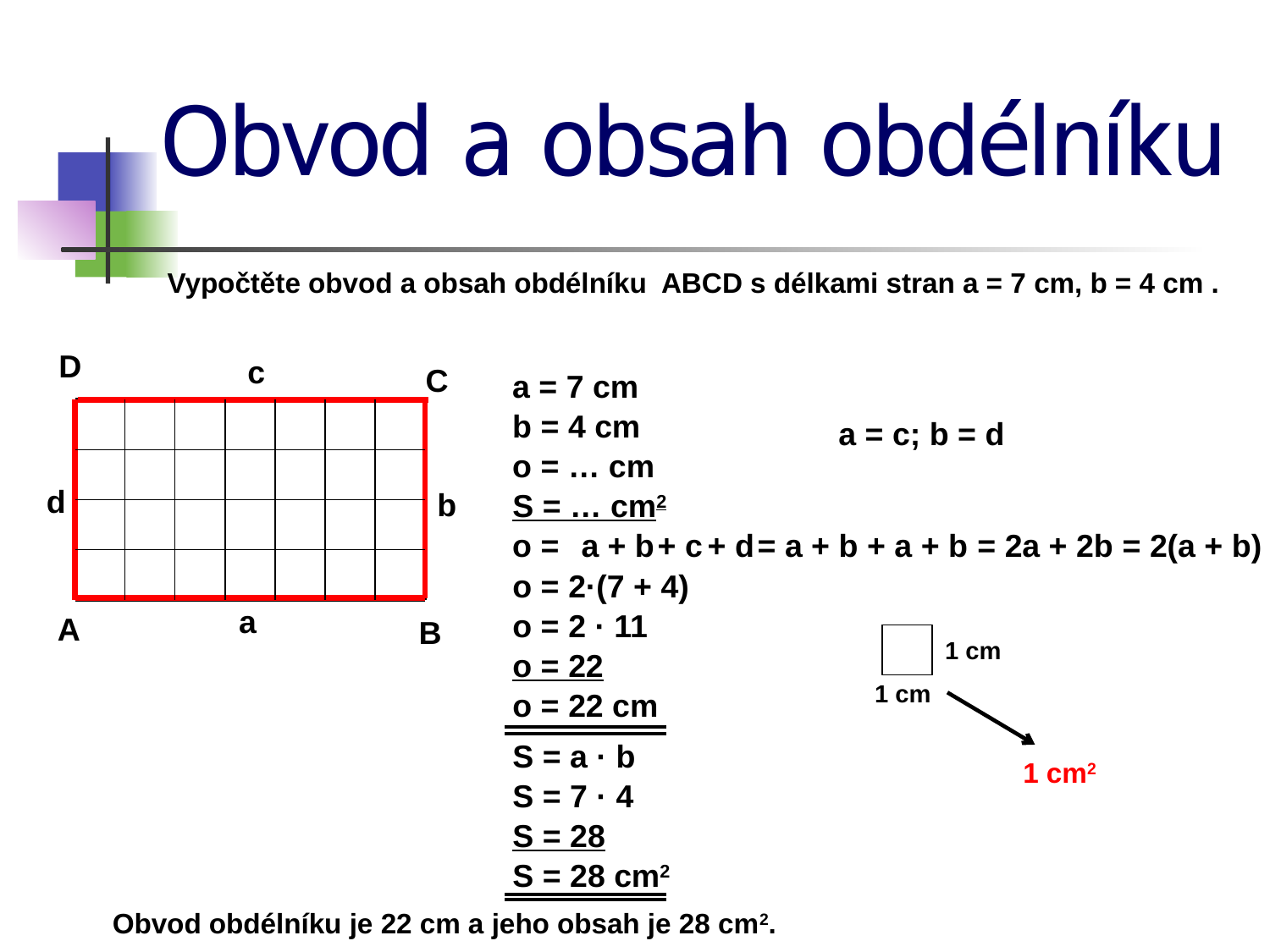

Obvod a obsah obdélníku
Vypočtěte obvod a obsah obdélníku  ABCD s délkami stran a = 7 cm, b = 4 cm .
D
c
C
a = 7 cm
b = 4 cm
a = c; b = d
o = … cm
d
b
S = … cm2
o =
a
+ b
+ c
+ d
= a + b + a + b
= 2a + 2b
= 2(a + b)
o = 2·(7 + 4)
a
o = 2 · 11
A
B

1 cm
o = 22
1 cm
o = 22 cm
S = a · b
1 cm2
S = 7 · 4
S = 28
S = 28 cm2
Obvod obdélníku je 22 cm a jeho obsah je 28 cm2.